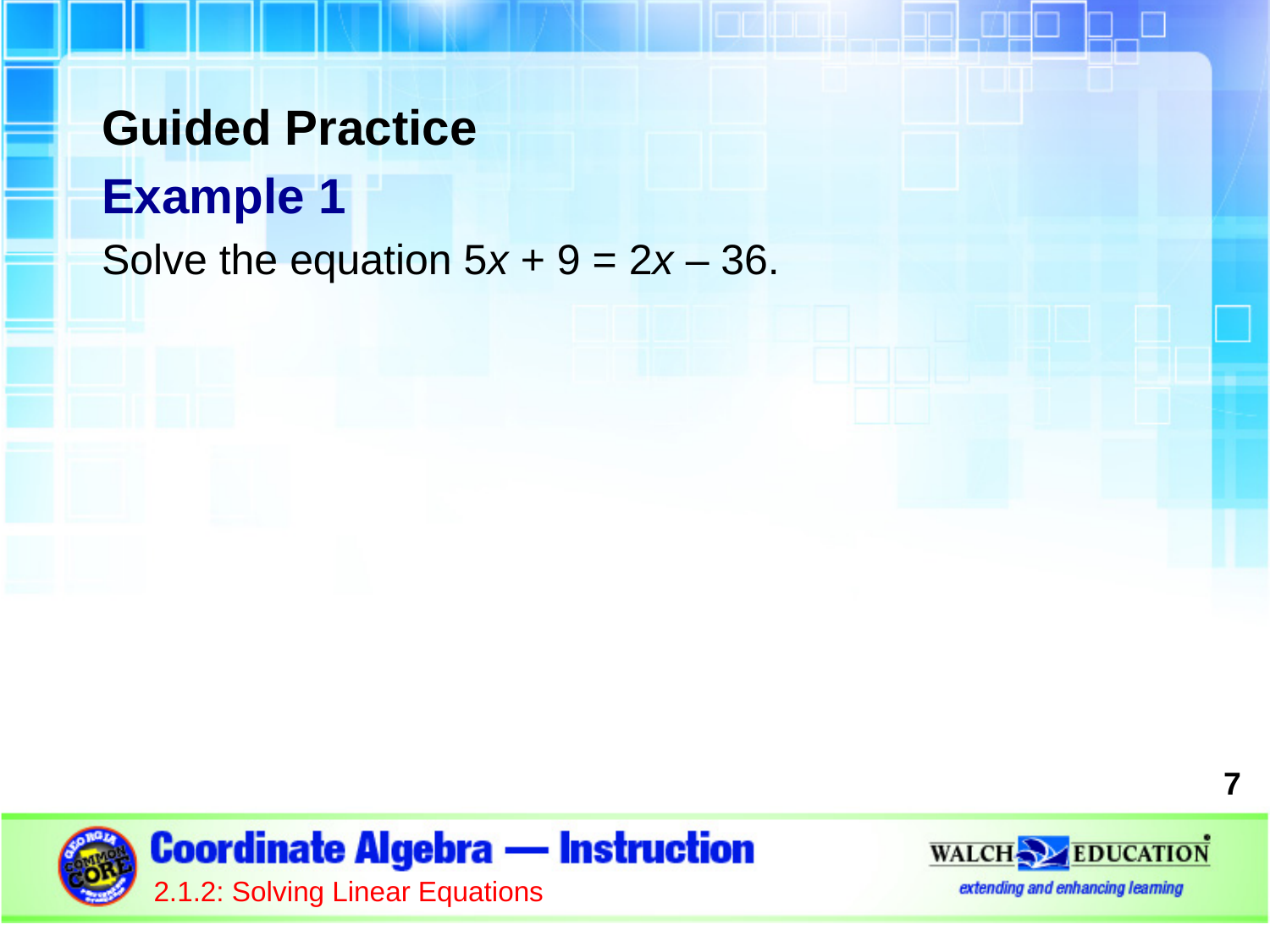

Guided Practice
Example 1
Solve the equation 5x + 9 = 2x – 36.
7
2.1.2: Solving Linear Equations